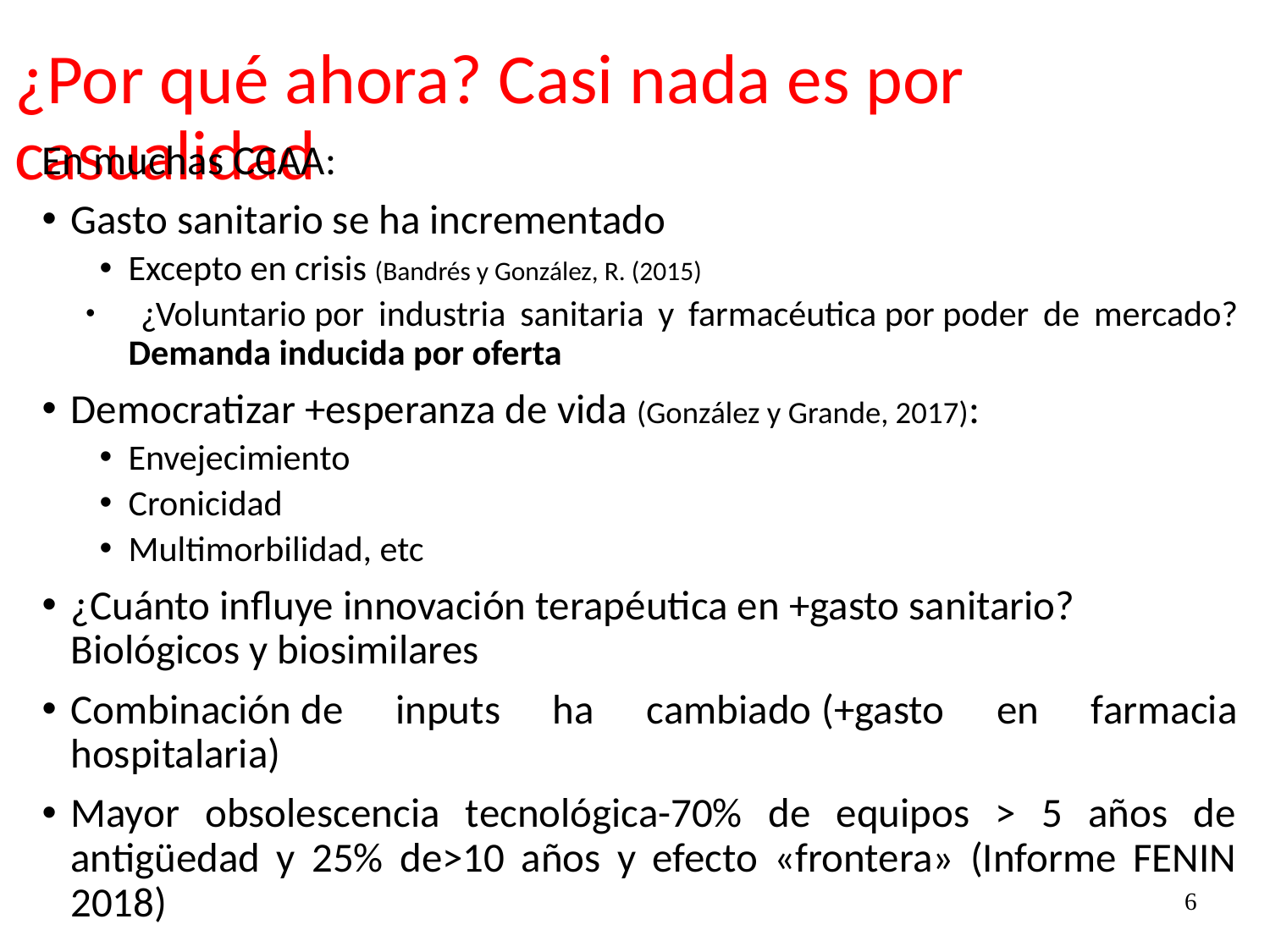

¿Por qué ahora? Casi nada es por casualidad
En muchas CCAA:
Gasto sanitario se ha incrementado
Excepto en crisis (Bandrés y González, R. (2015)
 ¿Voluntario por industria sanitaria y farmacéutica por poder de mercado? Demanda inducida por oferta
Democratizar +esperanza de vida (González y Grande, 2017):
Envejecimiento
Cronicidad
Multimorbilidad, etc
¿Cuánto influye innovación terapéutica en +gasto sanitario? Biológicos y biosimilares
Combinación de inputs ha cambiado (+gasto en farmacia hospitalaria)
Mayor obsolescencia tecnológica-70% de equipos > 5 años de antigüedad y 25% de>10 años y efecto «frontera» (Informe FENIN 2018)
6